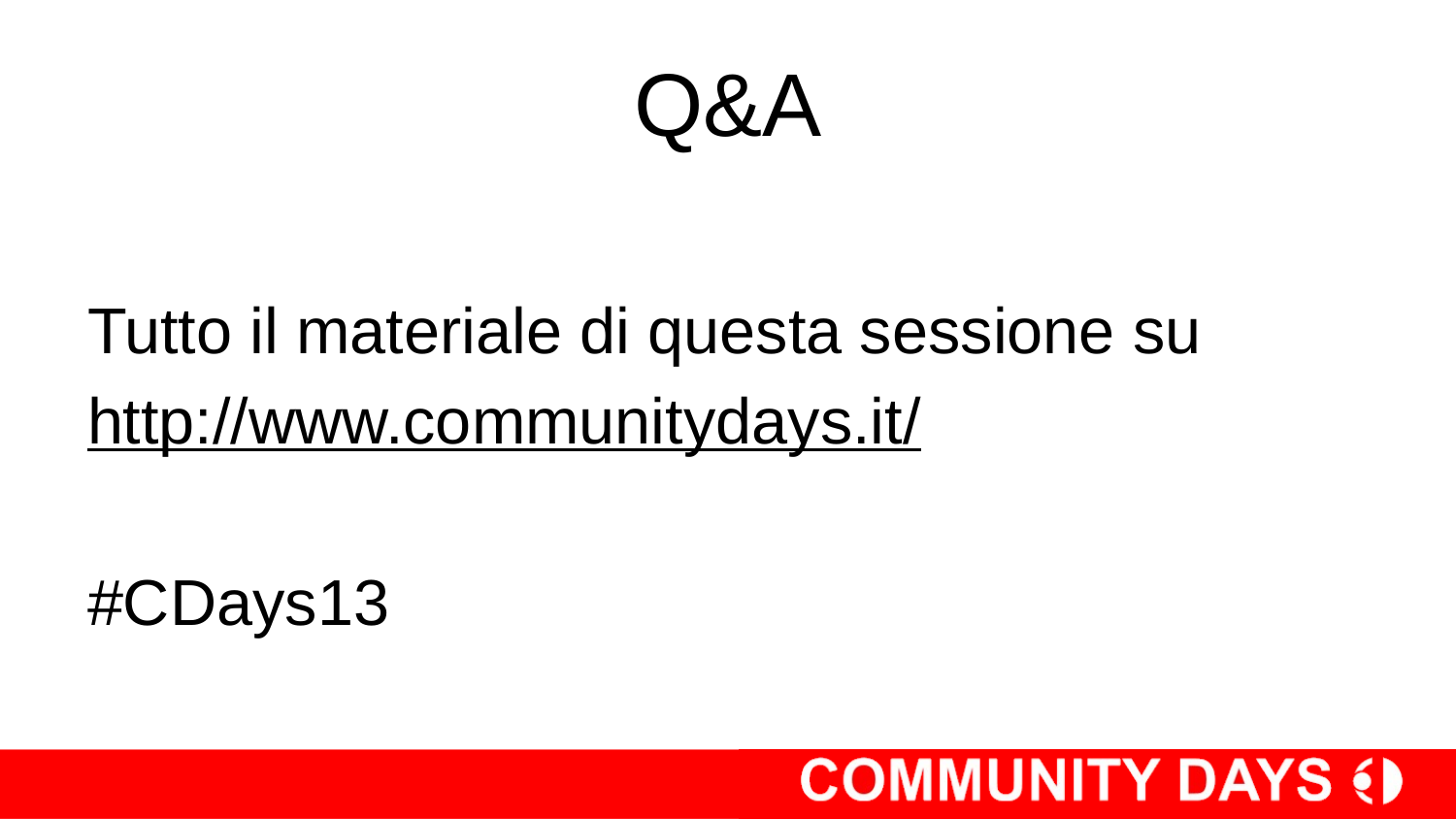

# Q&A

Tutto il materiale di questa sessione su
http://www.communitydays.it/

#CDays13